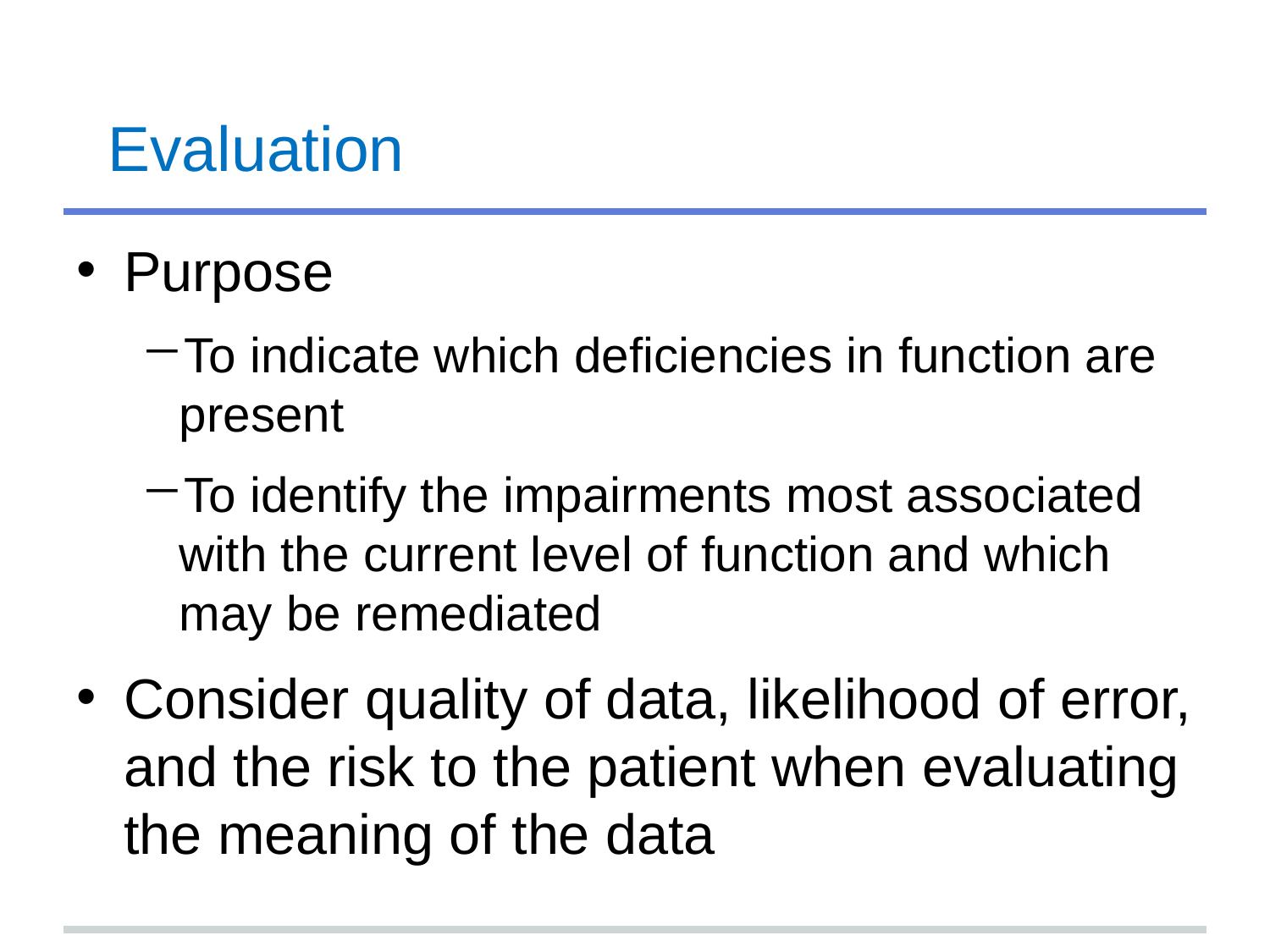

# Evaluation
Purpose
To indicate which deficiencies in function are present
To identify the impairments most associated with the current level of function and which may be remediated
Consider quality of data, likelihood of error, and the risk to the patient when evaluating the meaning of the data